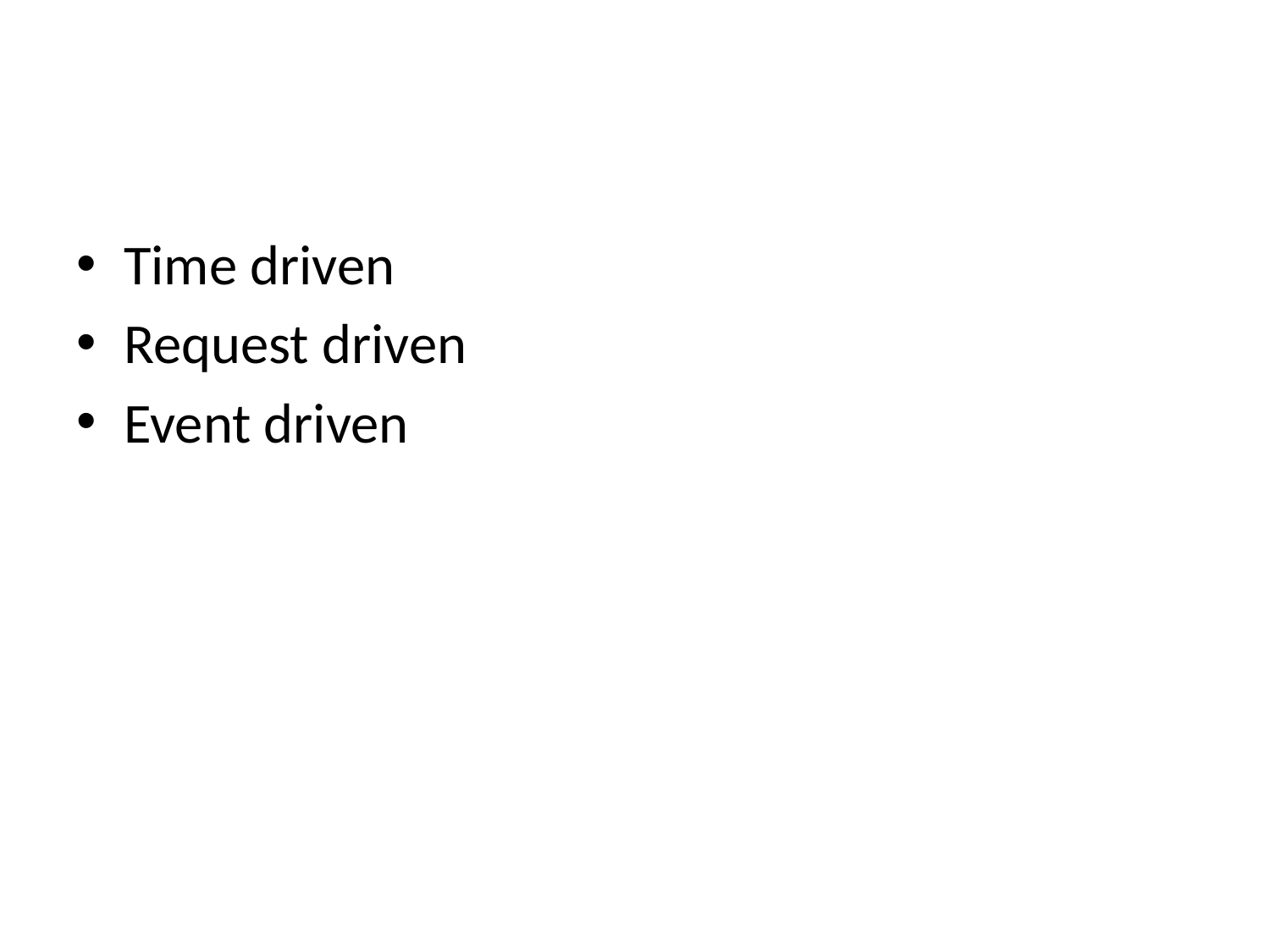

#
Time driven
Request driven
Event driven